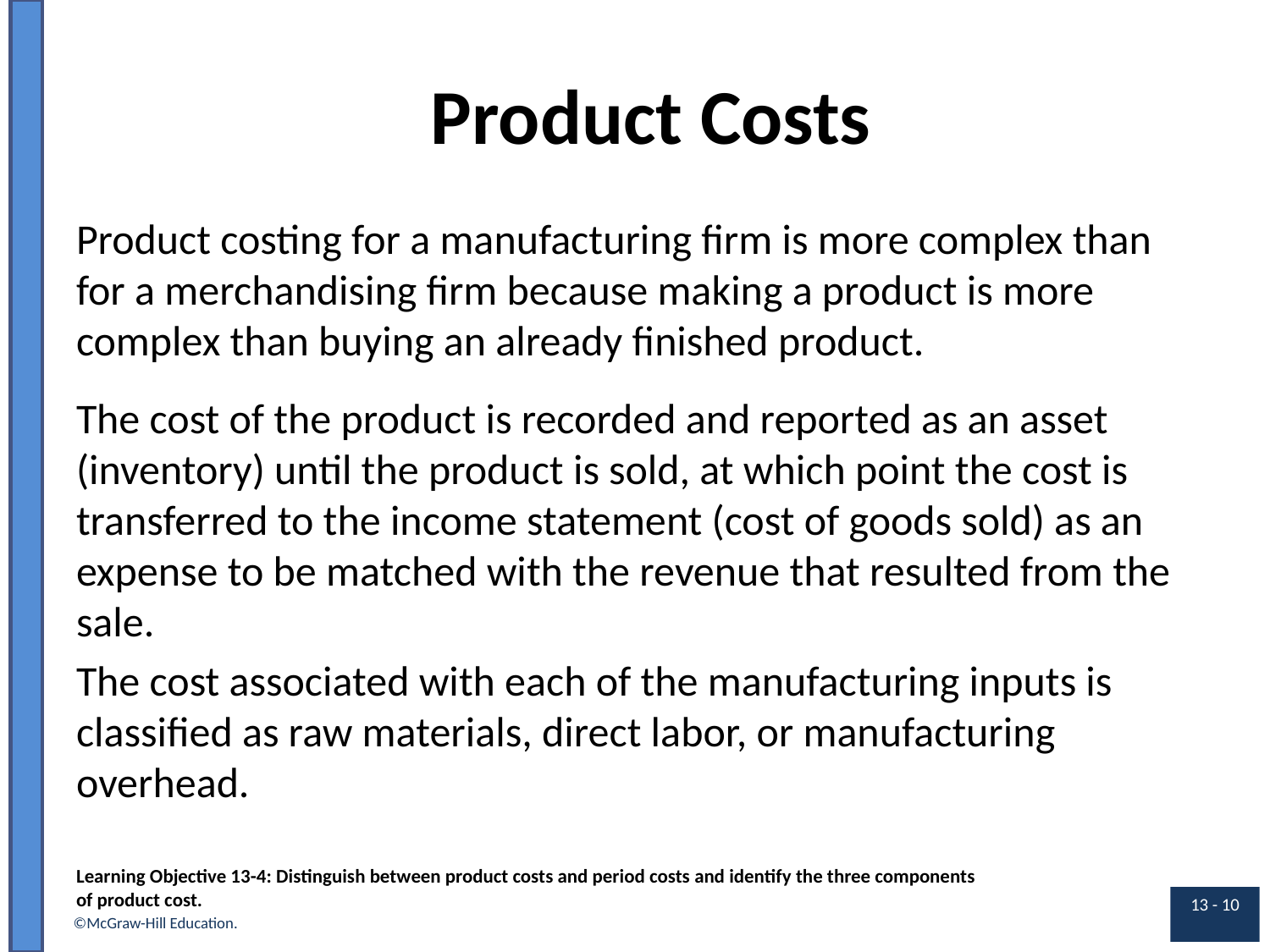

# Product Costs
Product costing for a manufacturing firm is more complex than for a merchandising firm because making a product is more complex than buying an already finished product.
The cost of the product is recorded and reported as an asset (inventory) until the product is sold, at which point the cost is transferred to the income statement (cost of goods sold) as an expense to be matched with the revenue that resulted from the sale.
The cost associated with each of the manufacturing inputs is classified as raw materials, direct labor, or manufacturing overhead.
Learning Objective 13-4: Distinguish between product costs and period costs and identify the three components of product cost.